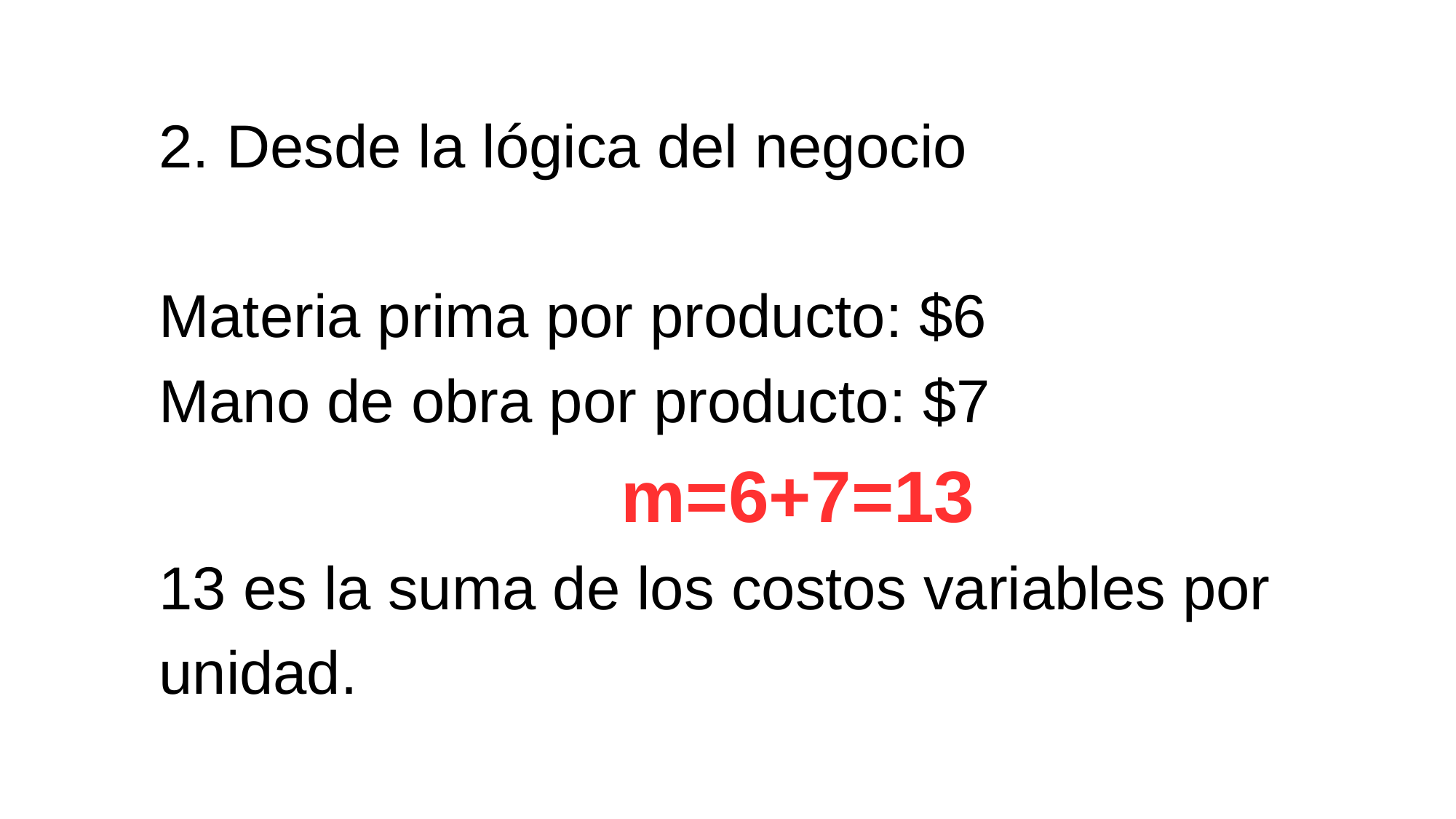

2. Desde la lógica del negocio

Materia prima por producto: $6
Mano de obra por producto: $7
m=6+7=13
13 es la suma de los costos variables por unidad.